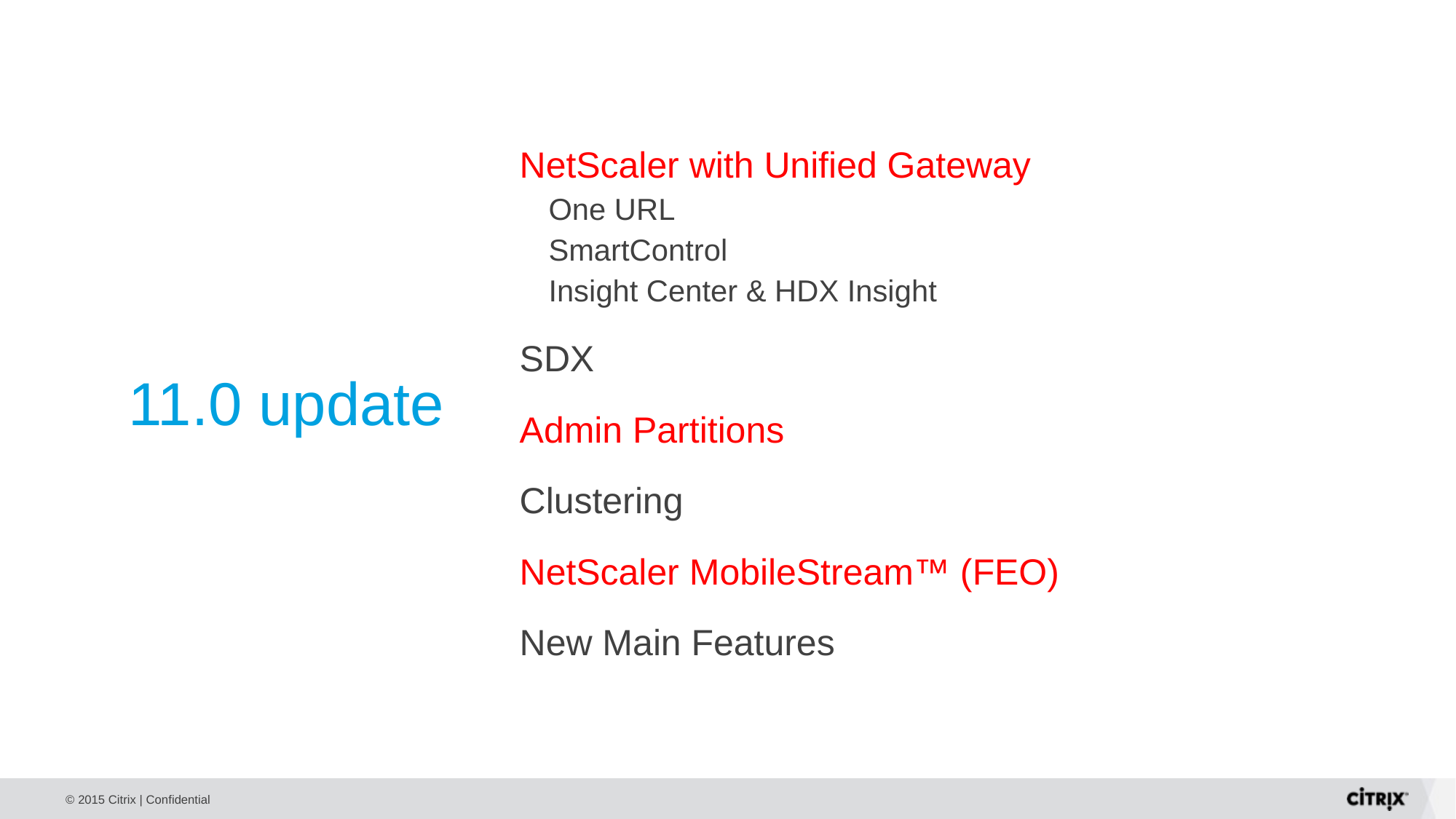

NetScaler with Unified Gateway
One URL
SmartControl
Insight Center & HDX Insight
SDX
Admin Partitions
Clustering
NetScaler MobileStream™ (FEO)
New Main Features
11.0 update